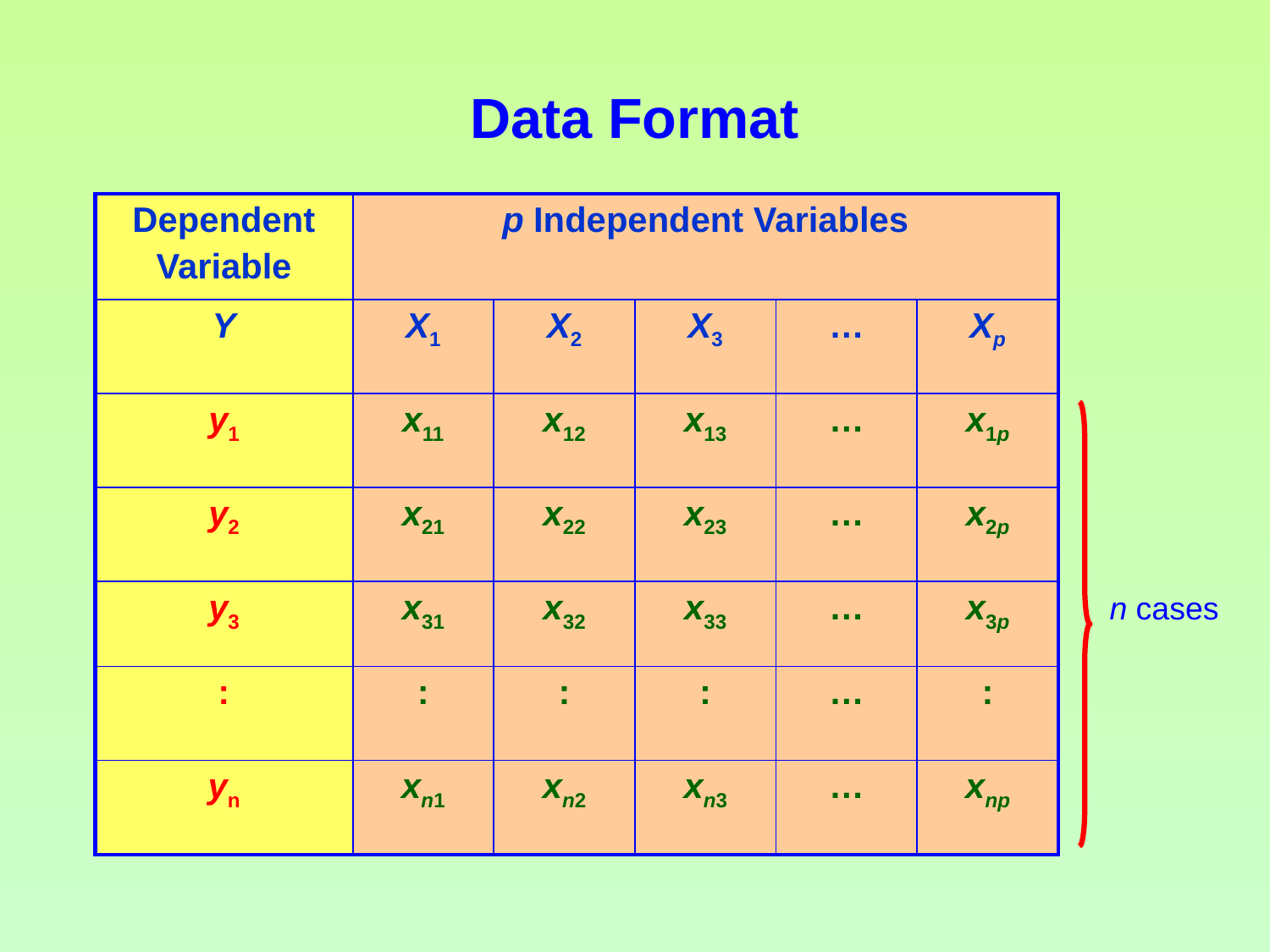

# Data Format
| Dependent Variable | p Independent Variables |  |  |  |  |
| --- | --- | --- | --- | --- | --- |
| Y | X1 | X2 | X3 | … | Xp |
| y1 | x11 | x12 | x13 | … | x1p |
| y2 | x21 | x22 | x23 | … | x2p |
| y3 | x31 | x32 | x33 | … | x3p |
| : | : | : | : | … | : |
| yn | xn1 | xn2 | xn3 | … | xnp |

n cases